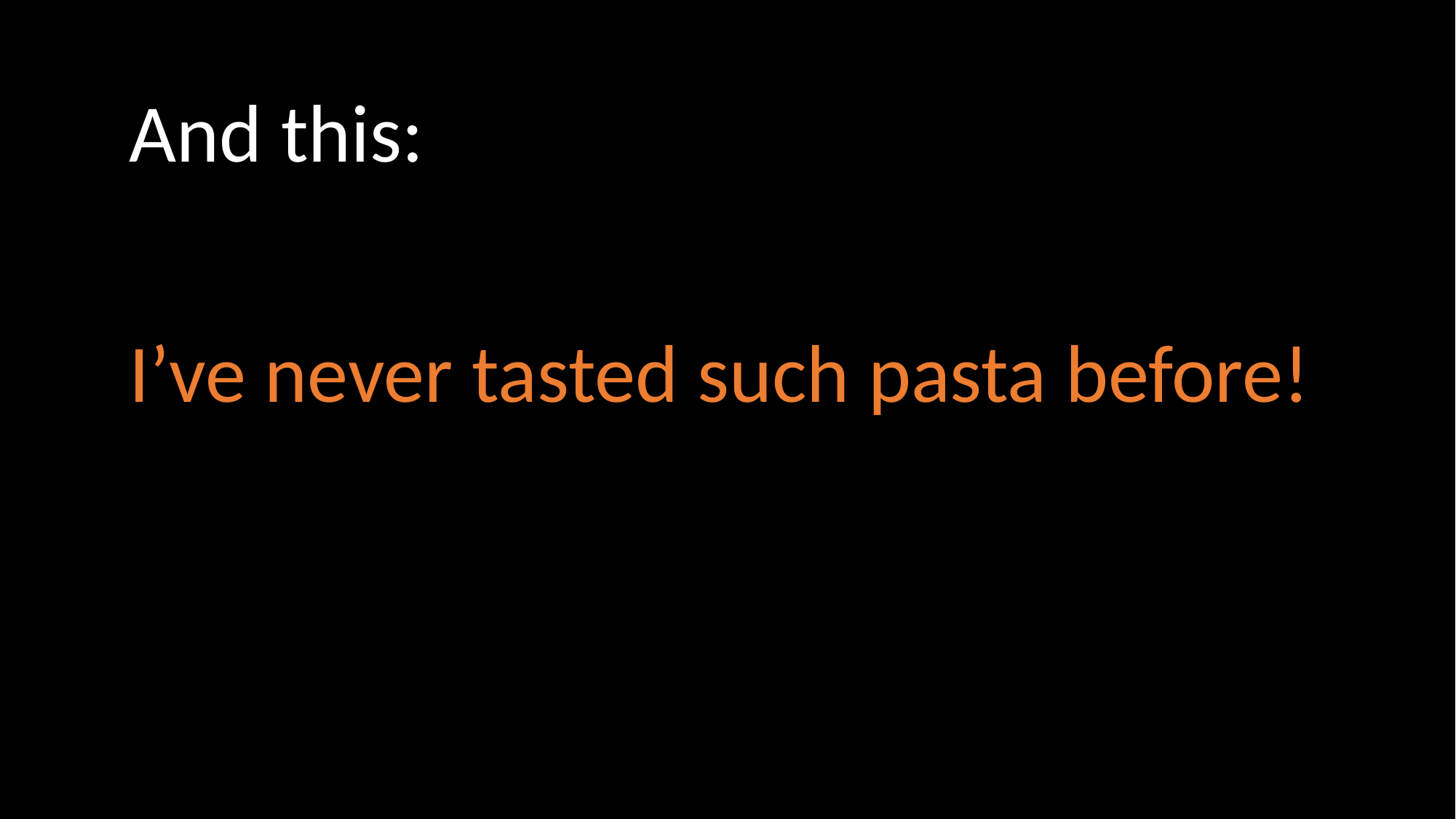

And this:
I’ve never tasted such pasta before!